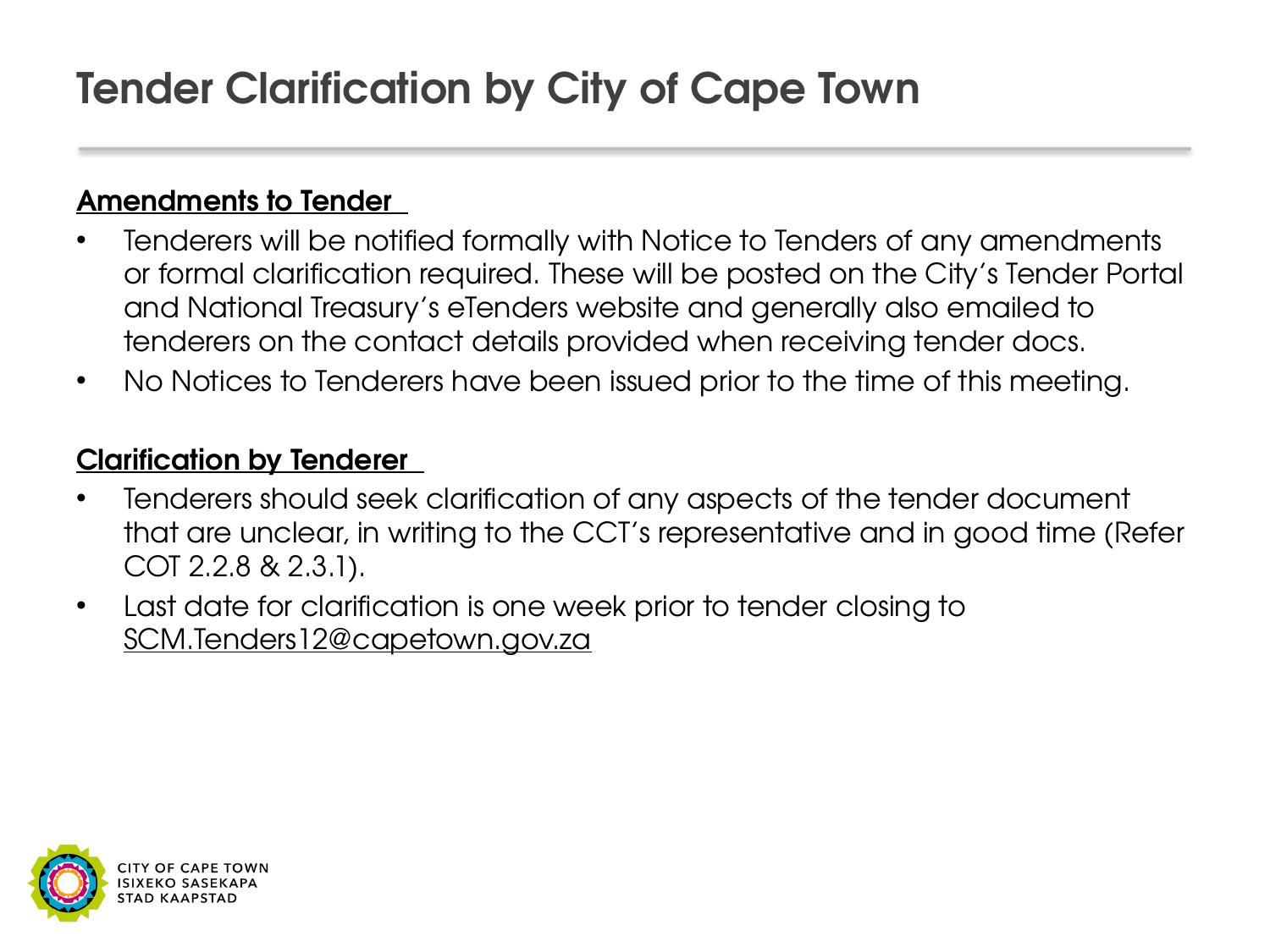

# Tender Clarification by City of Cape Town
Amendments to Tender
Tenderers will be notified formally with Notice to Tenders of any amendments or formal clarification required. These will be posted on the City’s Tender Portal and National Treasury’s eTenders website and generally also emailed to tenderers on the contact details provided when receiving tender docs.
No Notices to Tenderers have been issued prior to the time of this meeting.

Clarification by Tenderer
Tenderers should seek clarification of any aspects of the tender document that are unclear, in writing to the CCT’s representative and in good time (Refer COT 2.2.8 & 2.3.1).
Last date for clarification is one week prior to tender closing to SCM.Tenders12@capetown.gov.za